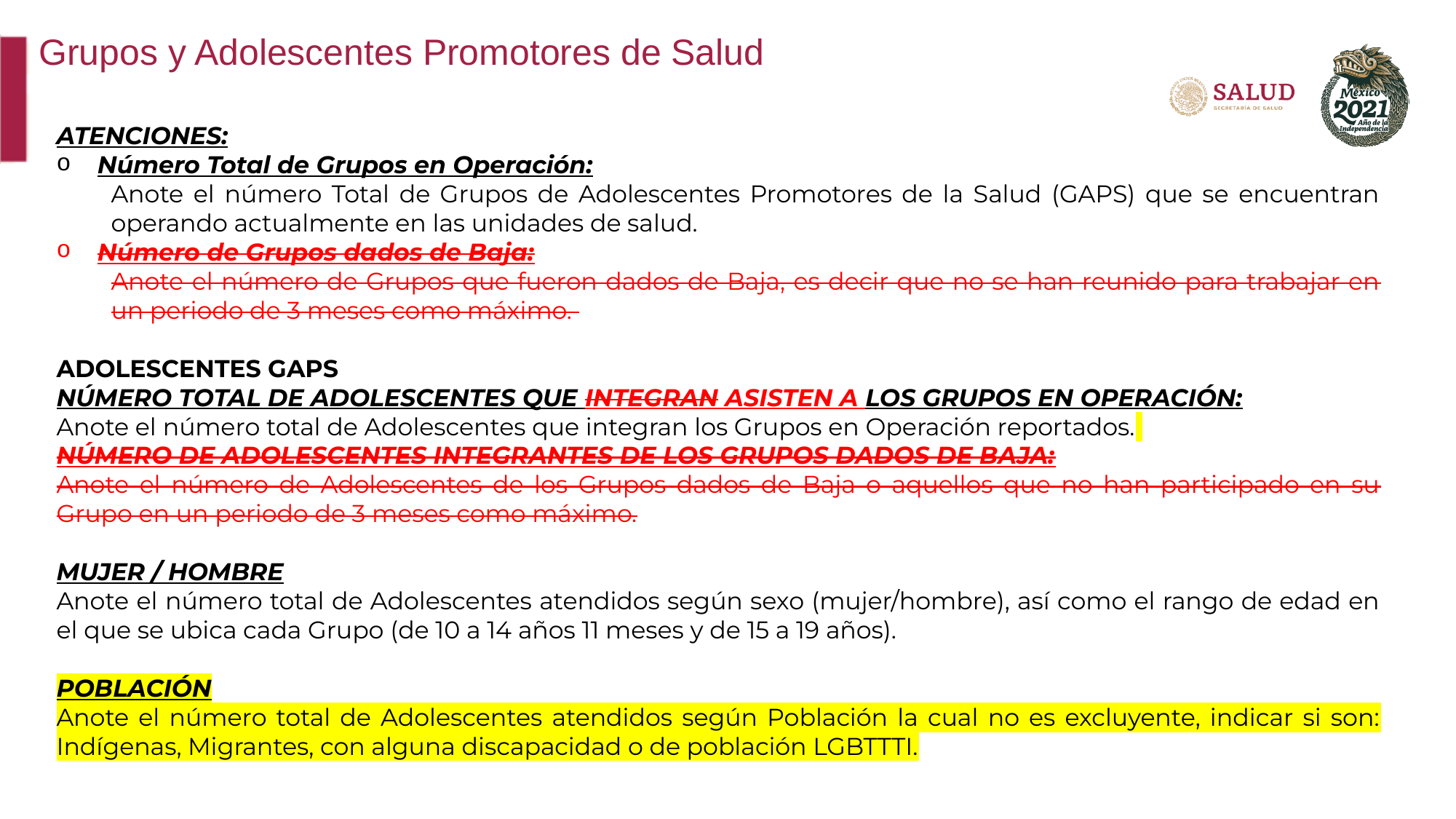

Grupos y Adolescentes Promotores de Salud
ATENCIONES:
Número Total de Grupos en Operación:
Anote el número Total de Grupos de Adolescentes Promotores de la Salud (GAPS) que se encuentran operando actualmente en las unidades de salud.
Número de Grupos dados de Baja:
Anote el número de Grupos que fueron dados de Baja, es decir que no se han reunido para trabajar en un periodo de 3 meses como máximo.

ADOLESCENTES GAPS
NÚMERO TOTAL DE ADOLESCENTES QUE INTEGRAN ASISTEN A LOS GRUPOS EN OPERACIÓN:
Anote el número total de Adolescentes que integran los Grupos en Operación reportados.
NÚMERO DE ADOLESCENTES INTEGRANTES DE LOS GRUPOS DADOS DE BAJA:
Anote el número de Adolescentes de los Grupos dados de Baja o aquellos que no han participado en su Grupo en un periodo de 3 meses como máximo.

MUJER / HOMBRE
Anote el número total de Adolescentes atendidos según sexo (mujer/hombre), así como el rango de edad en el que se ubica cada Grupo (de 10 a 14 años 11 meses y de 15 a 19 años).

POBLACIÓN
Anote el número total de Adolescentes atendidos según Población la cual no es excluyente, indicar si son: Indígenas, Migrantes, con alguna discapacidad o de población LGBTTTI.